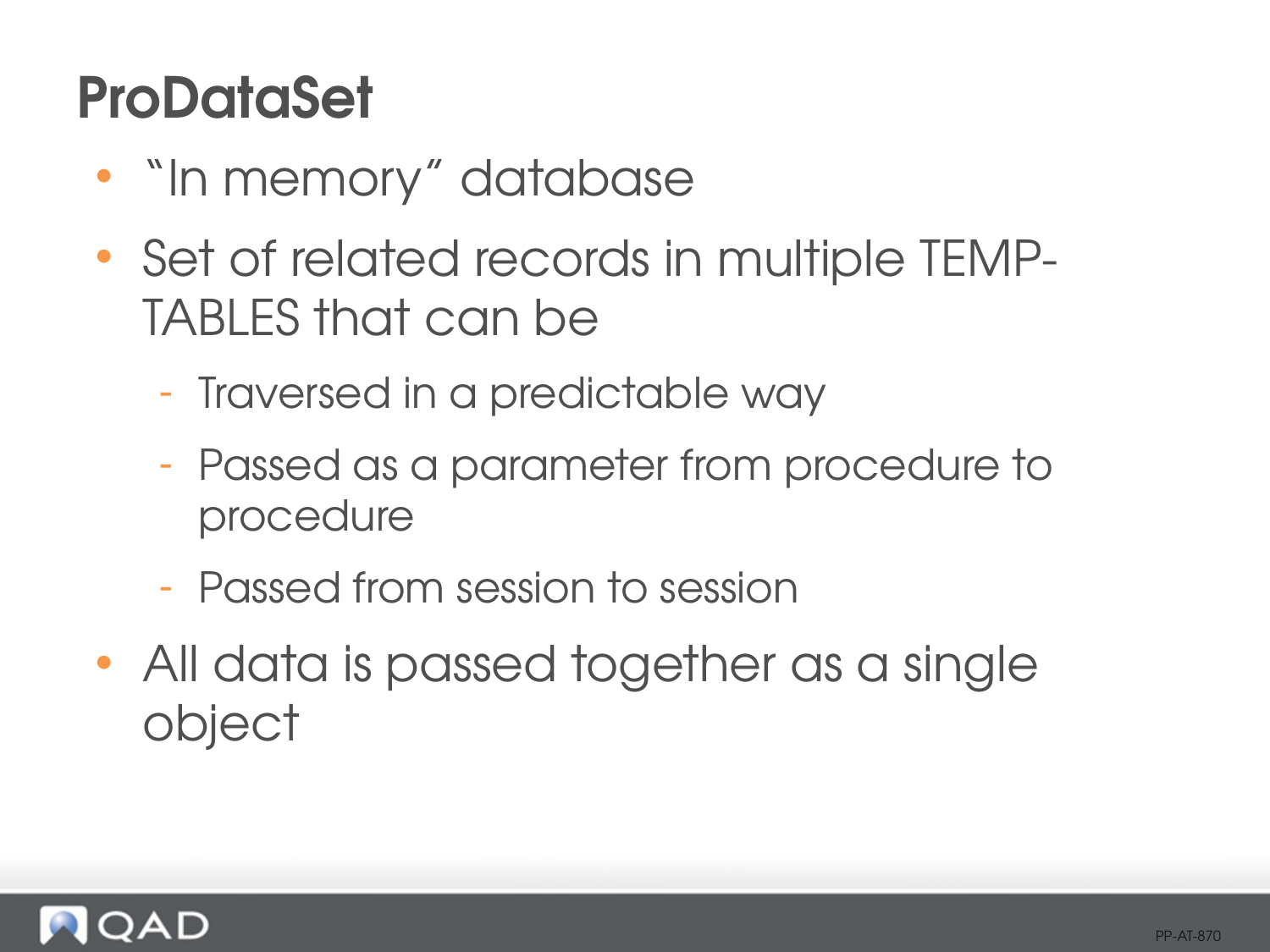

# ProDataSet
“In memory” database
Set of related records in multiple TEMP-TABLES that can be
Traversed in a predictable way
Passed as a parameter from procedure to procedure
Passed from session to session
All data is passed together as a single object
PP-AT-870